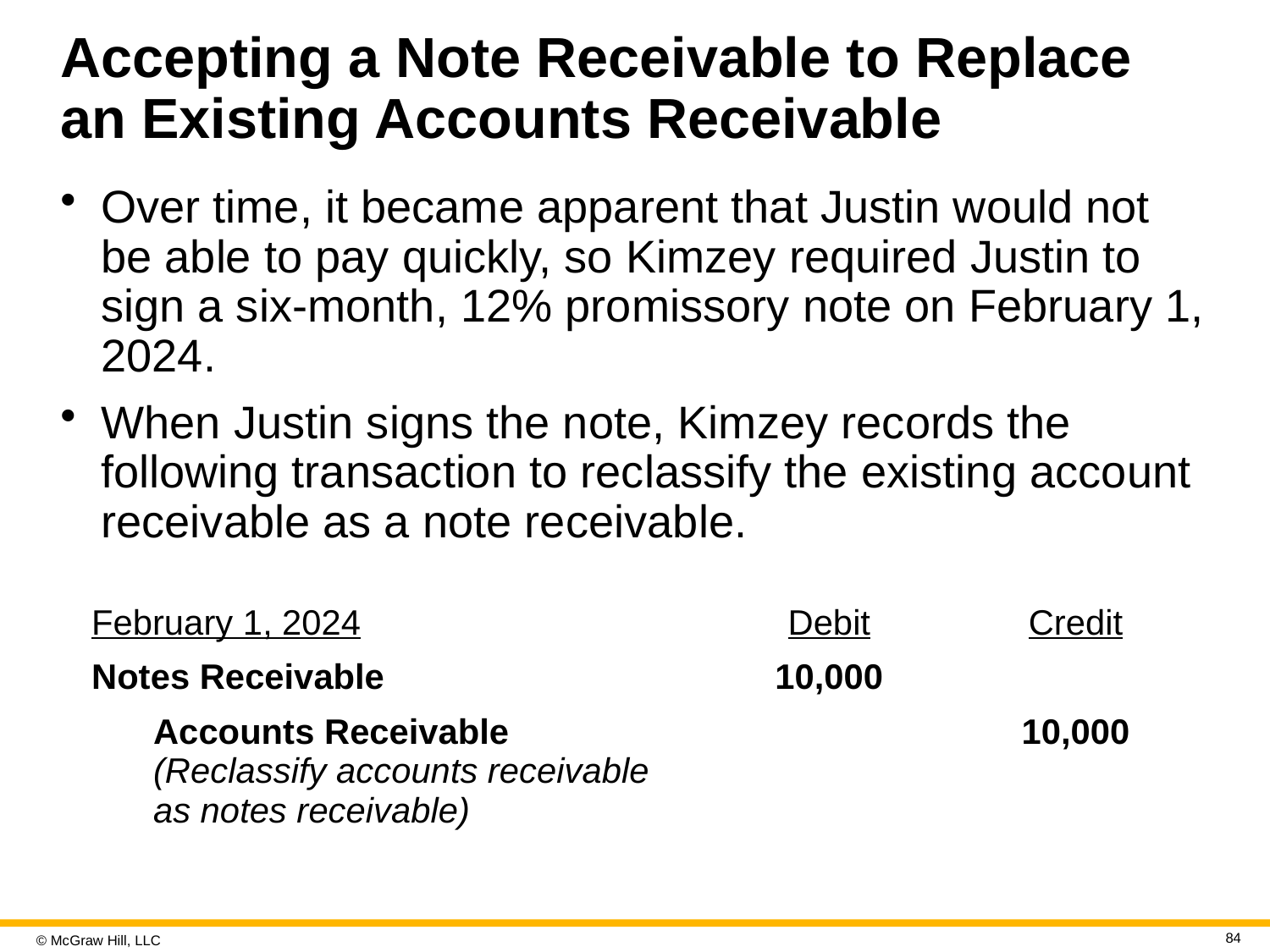

# Accepting a Note Receivable to Replace an Existing Accounts Receivable
Over time, it became apparent that Justin would not be able to pay quickly, so Kimzey required Justin to sign a six-month, 12% promissory note on February 1, 2024.
When Justin signs the note, Kimzey records the following transaction to reclassify the existing account receivable as a note receivable.
| February 1, 2024 | Debit | Credit |
| --- | --- | --- |
| Notes Receivable | 10,000 |  |
| Accounts Receivable (Reclassify accounts receivable as notes receivable) |  | 10,000 |
84